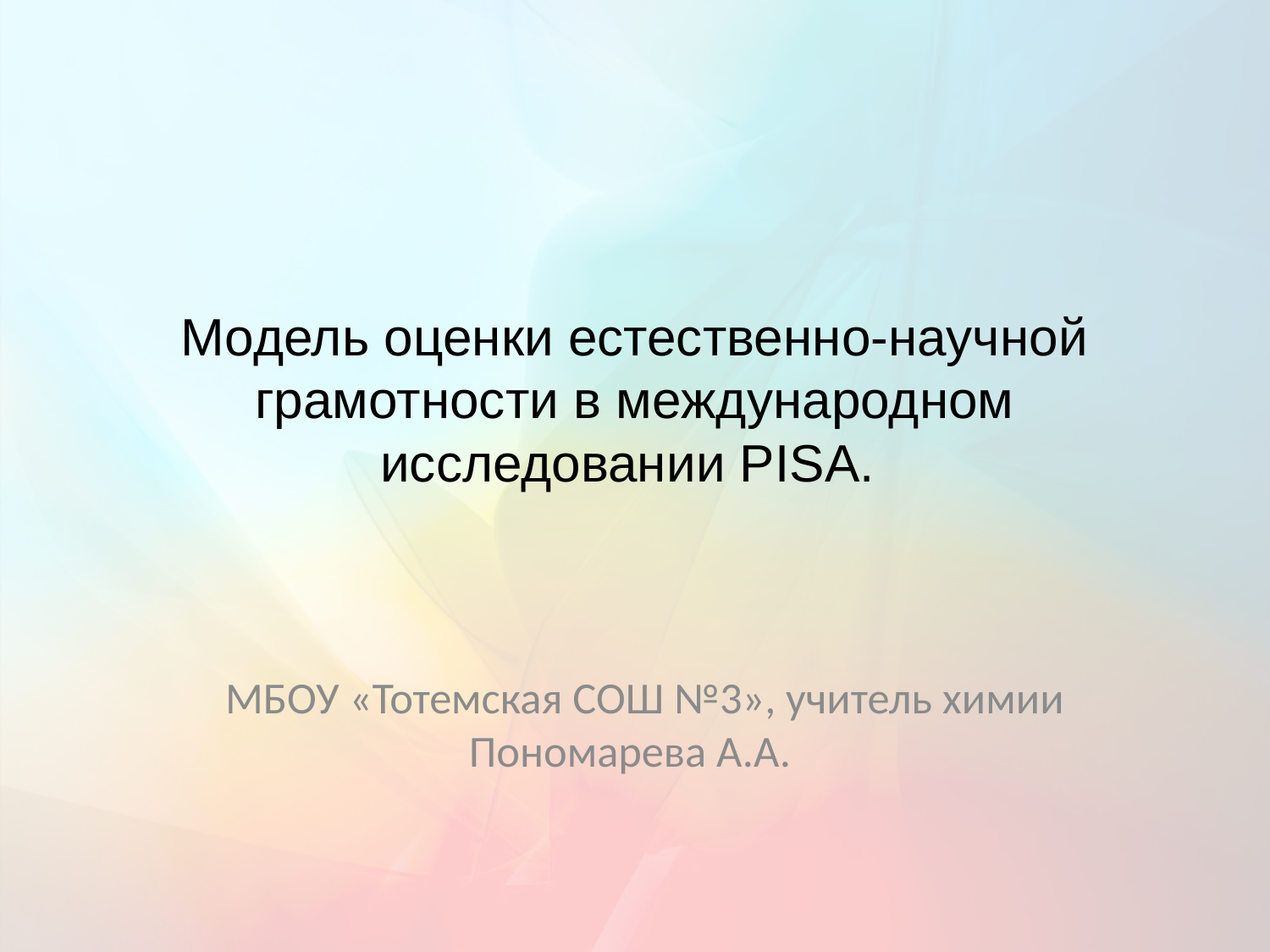

# Модель оценки естественно-научной грамотности в международном исследовании PISA.

  МБОУ «Тотемская СОШ №3», учитель химии Пономарева А.А.